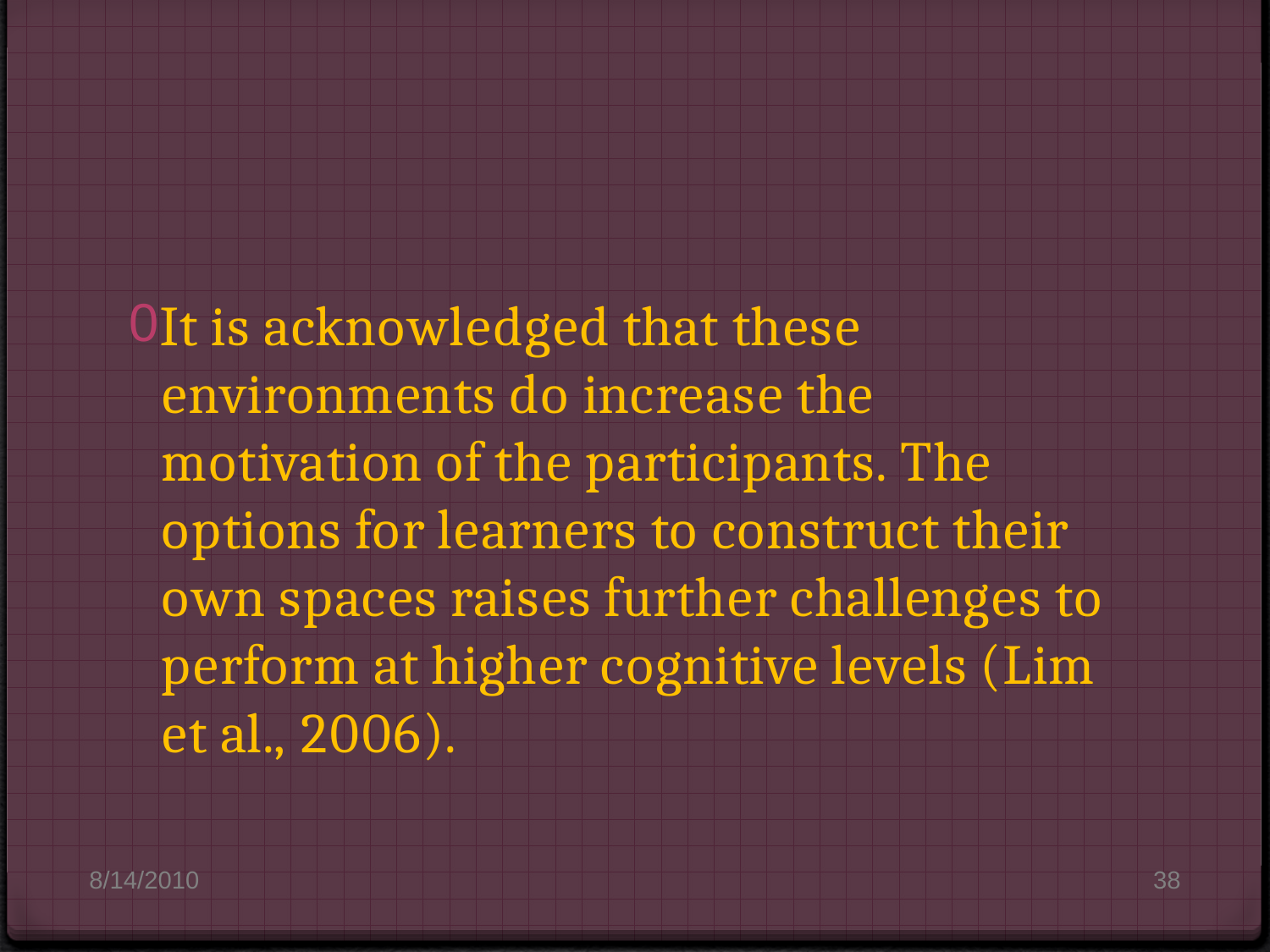

#
It is acknowledged that these environments do increase the motivation of the participants. The options for learners to construct their own spaces raises further challenges to perform at higher cognitive levels (Lim et al., 2006).
8/14/2010

38